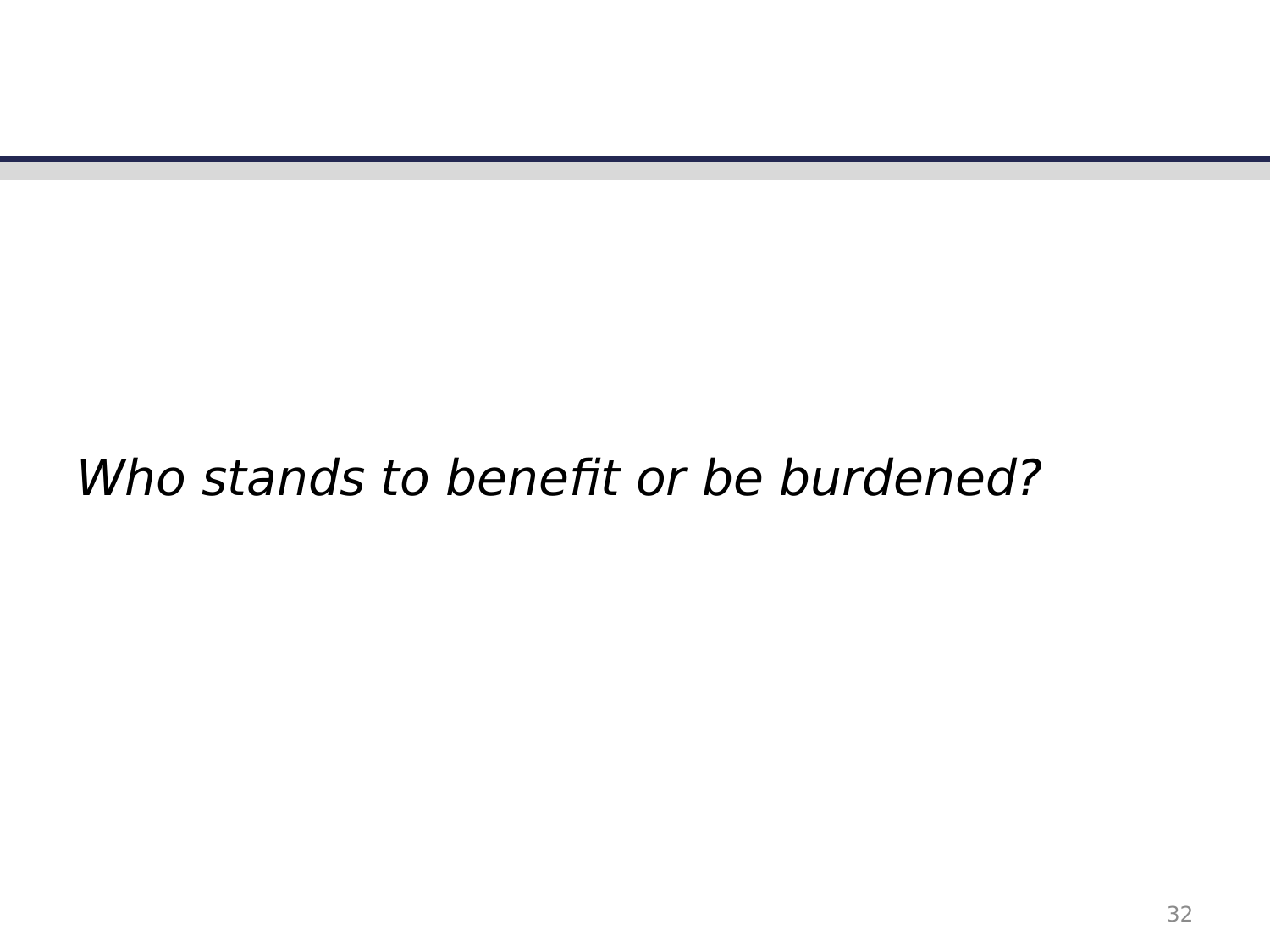

# Who stands to benefit or be burdened?
32